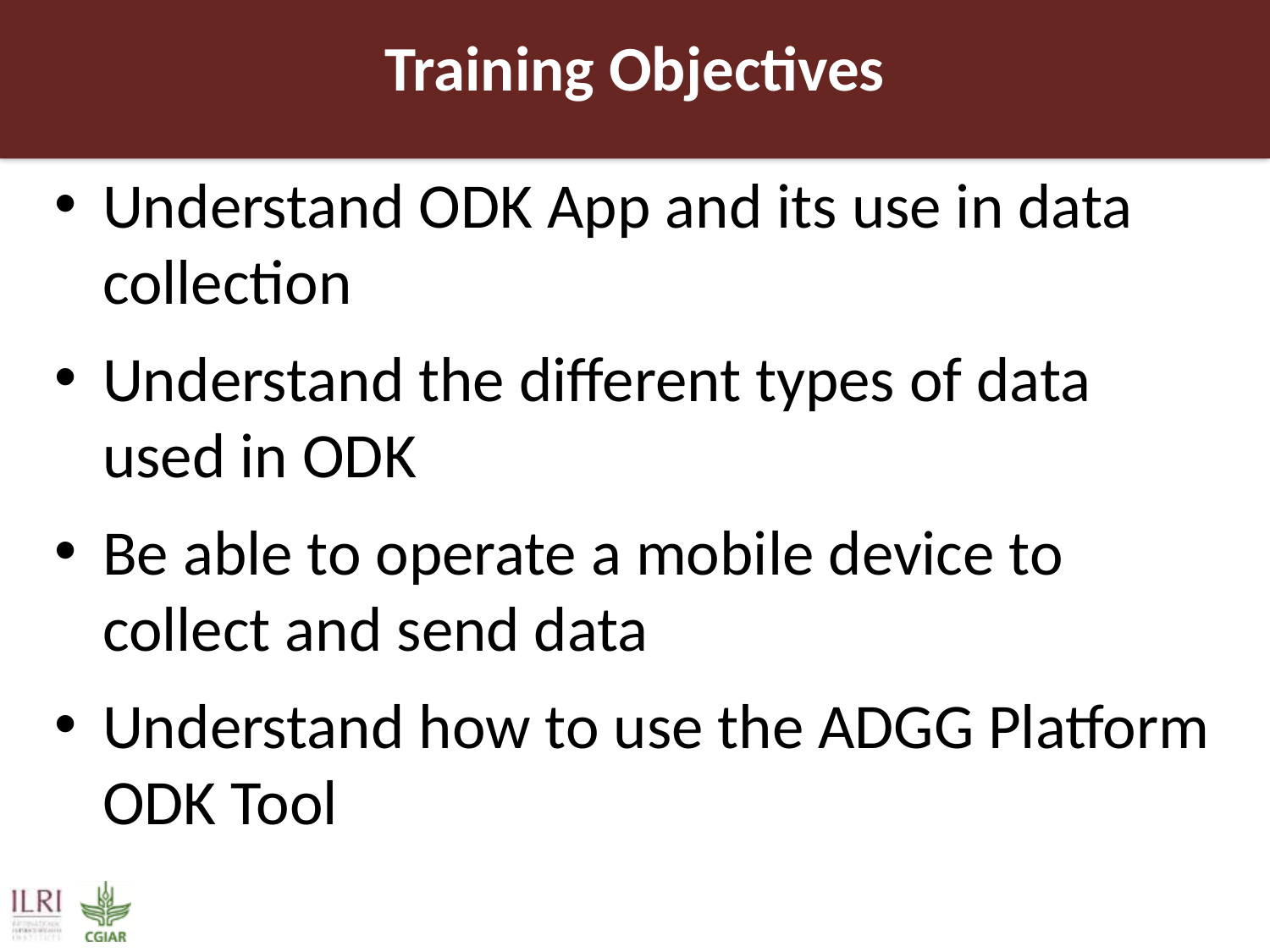

# Training Objectives
Understand ODK App and its use in data collection
Understand the different types of data used in ODK
Be able to operate a mobile device to collect and send data
Understand how to use the ADGG Platform ODK Tool